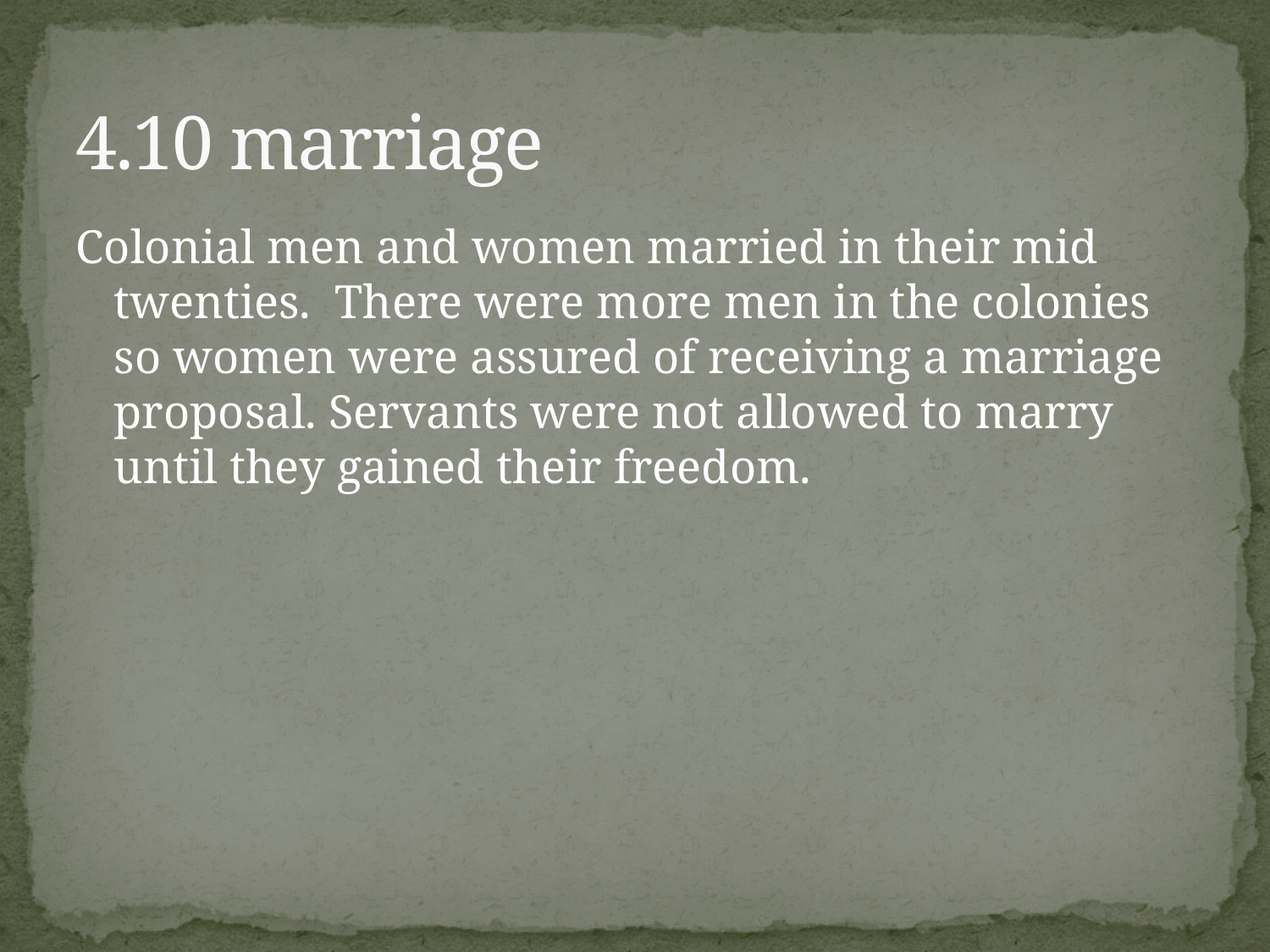

# 4.10 marriage
Colonial men and women married in their mid twenties.  There were more men in the colonies so women were assured of receiving a marriage proposal. Servants were not allowed to marry until they gained their freedom.